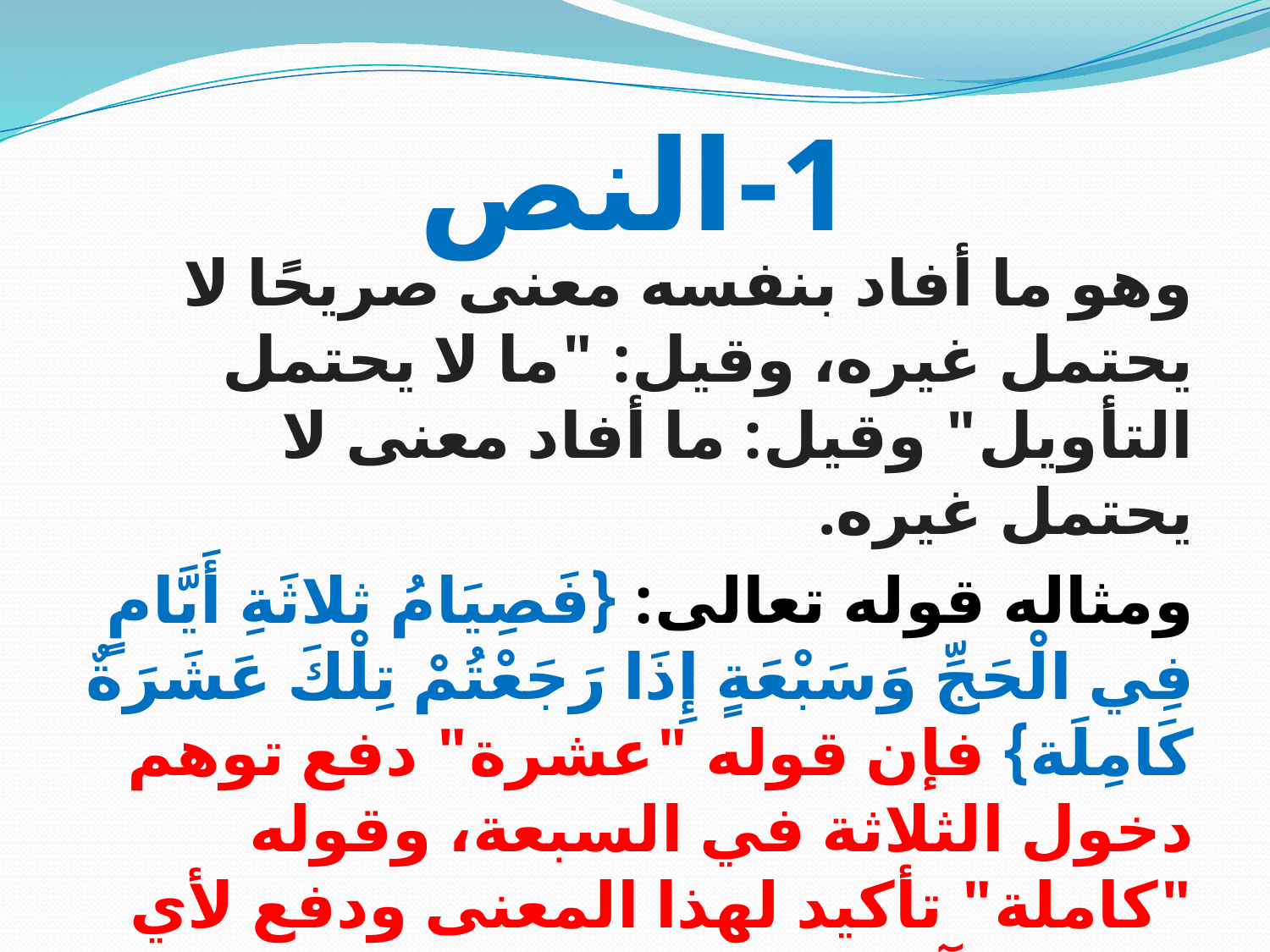

# 1-النص
وهو ما أفاد بنفسه معنى صريحًا لا يحتمل غيره، وقيل: "ما لا يحتمل التأويل" وقيل: ما أفاد معنى لا يحتمل غيره.
ومثاله قوله تعالى: {فَصِيَامُ ثلاثَةِ أَيَّامٍ فِي الْحَجِّ وَسَبْعَةٍ إِذَا رَجَعْتُمْ تِلْكَ عَشَرَةٌ كَامِلَة} فإن قوله "عشرة" دفع توهم دخول الثلاثة في السبعة، وقوله "كاملة" تأكيد لهذا المعنى ودفع لأي احتمال آخر غير العشرة.